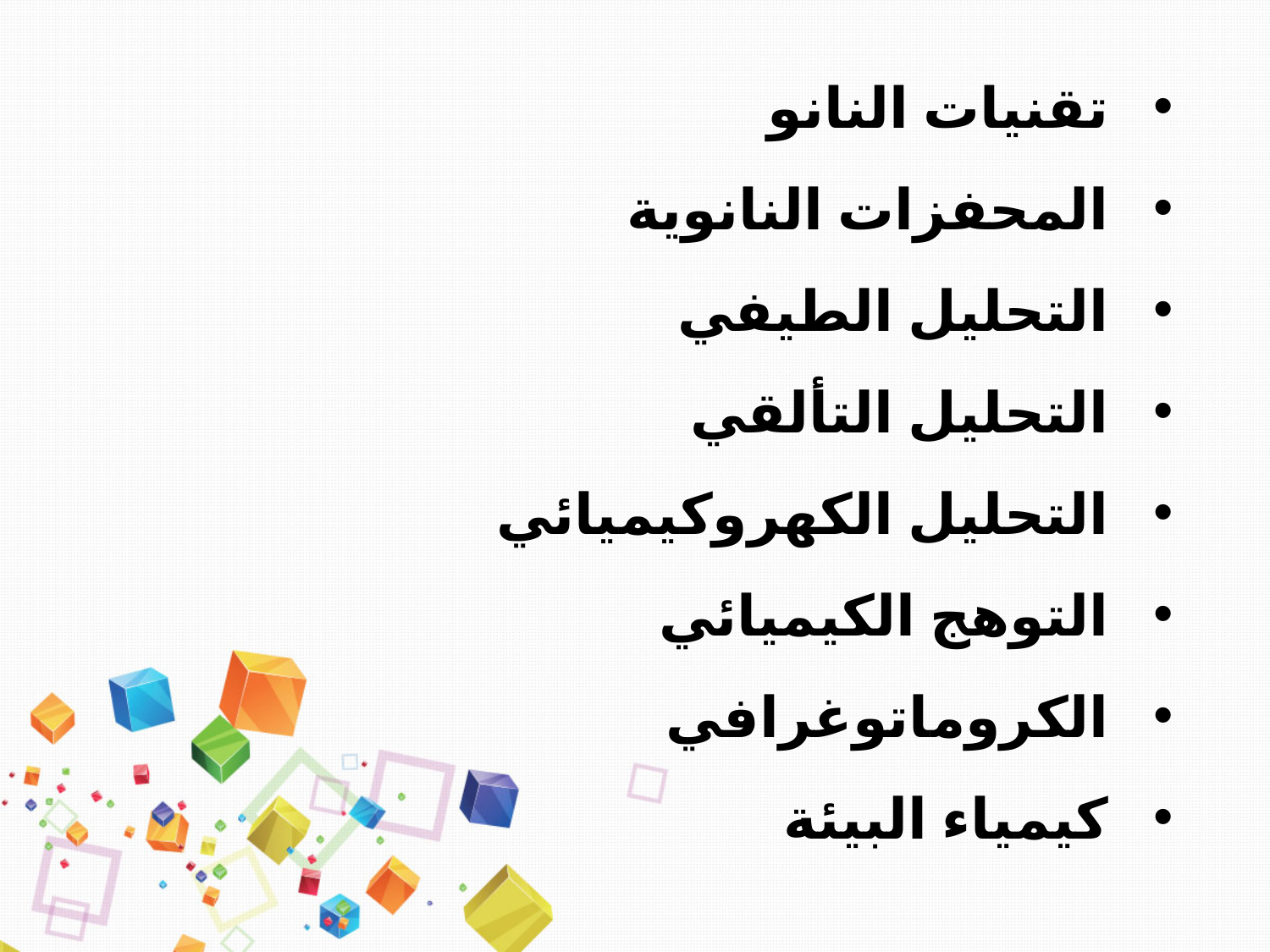

تقنيات النانو
المحفزات النانوية
التحليل الطيفي
التحليل التألقي
التحليل الكهروكيميائي
التوهج الكيميائي
الكروماتوغرافي
كيمياء البيئة